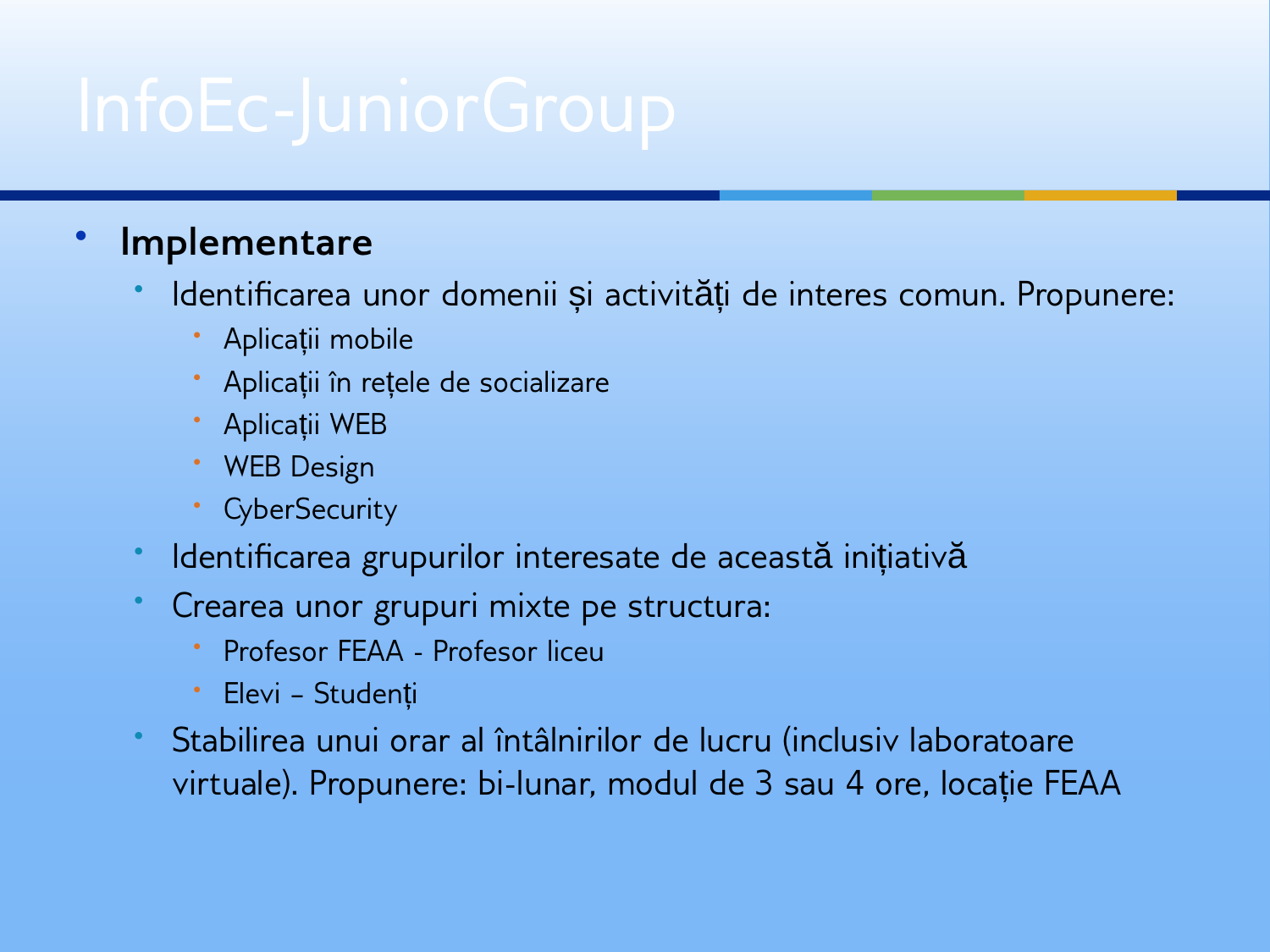

# InfoEc-JuniorGroup
Implementare
Identificarea unor domenii și activități de interes comun. Propunere:
Aplicații mobile
Aplicații în rețele de socializare
Aplicații WEB
WEB Design
CyberSecurity
Identificarea grupurilor interesate de această inițiativă
Crearea unor grupuri mixte pe structura:
Profesor FEAA - Profesor liceu
Elevi – Studenți
Stabilirea unui orar al întâlnirilor de lucru (inclusiv laboratoare virtuale). Propunere: bi-lunar, modul de 3 sau 4 ore, locație FEAA